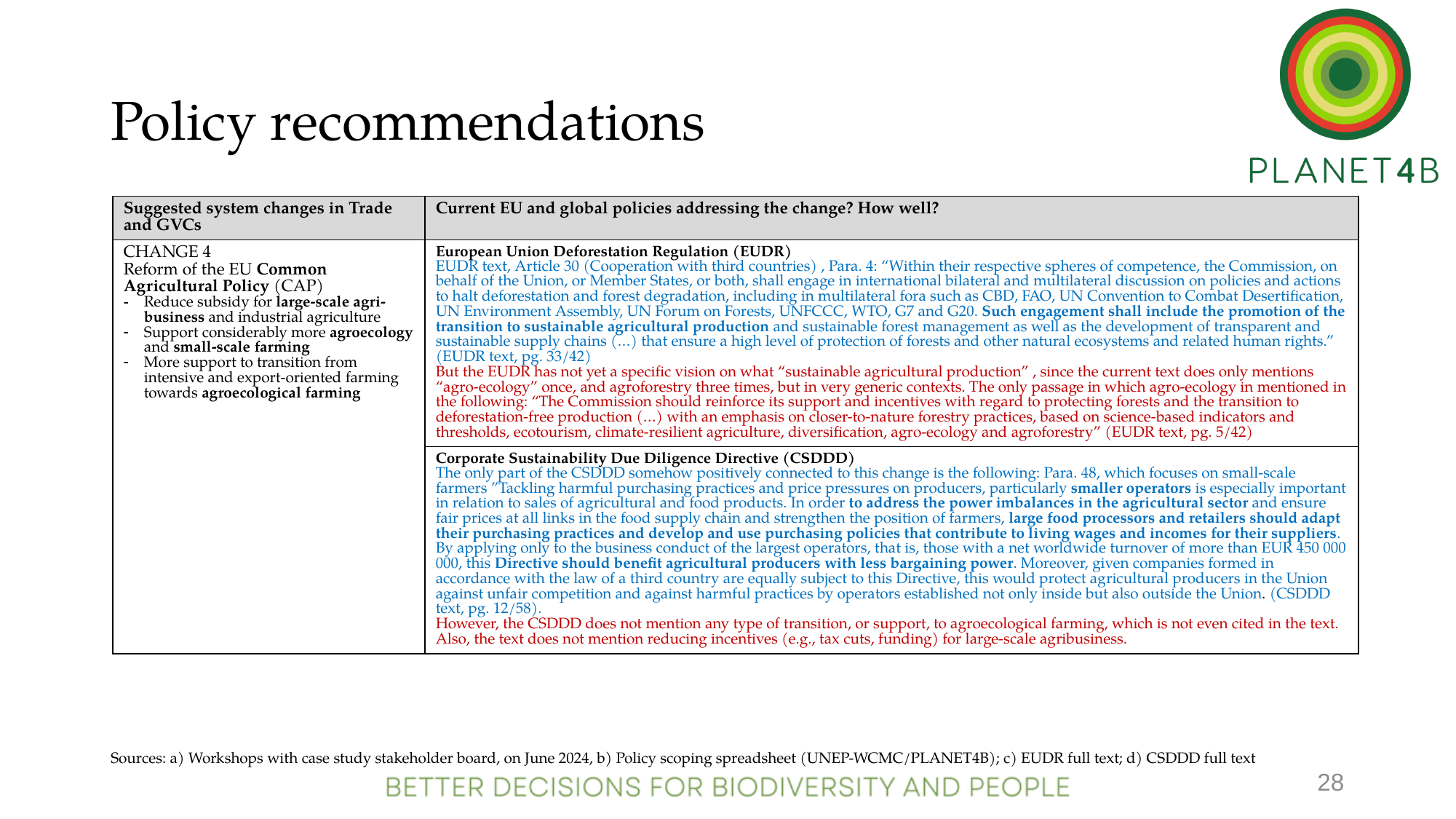

# Policy recommendations
| Suggested system changes in Trade and GVCs | Current EU and global policies addressing the change? How well? |
| --- | --- |
| CHANGE 4 Reform of the EU Common Agricultural Policy (CAP) Reduce subsidy for large-scale agri-business and industrial agriculture Support considerably more agroecology and small-scale farming More support to transition from intensive and export-oriented farming towards agroecological farming | European Union Deforestation Regulation (EUDR) EUDR text, Article 30 (Cooperation with third countries) , Para. 4: “Within their respective spheres of competence, the Commission, on behalf of the Union, or Member States, or both, shall engage in international bilateral and multilateral discussion on policies and actions to halt deforestation and forest degradation, including in multilateral fora such as CBD, FAO, UN Convention to Combat Desertification, UN Environment Assembly, UN Forum on Forests, UNFCCC, WTO, G7 and G20. Such engagement shall include the promotion of the transition to sustainable agricultural production and sustainable forest management as well as the development of transparent and sustainable supply chains (…) that ensure a high level of protection of forests and other natural ecosystems and related human rights.” (EUDR text, pg. 33/42)  But the EUDR has not yet a specific vision on what “sustainable agricultural production” , since the current text does only mentions “agro-ecology” once, and agroforestry three times, but in very generic contexts. The only passage in which agro-ecology in mentioned in the following: “The Commission should reinforce its support and incentives with regard to protecting forests and the transition to deforestation-free production (…) with an emphasis on closer-to-nature forestry practices, based on science-based indicators and thresholds, ecotourism, climate-resilient agriculture, diversification, agro-ecology and agroforestry” (EUDR text, pg. 5/42) |
|  | Corporate Sustainability Due Diligence Directive (CSDDD) The only part of the CSDDD somehow positively connected to this change is the following: Para. 48, which focuses on small-scale farmers ”Tackling harmful purchasing practices and price pressures on producers, particularly smaller operators is especially important in relation to sales of agricultural and food products. In order to address the power imbalances in the agricultural sector and ensure fair prices at all links in the food supply chain and strengthen the position of farmers, large food processors and retailers should adapt their purchasing practices and develop and use purchasing policies that contribute to living wages and incomes for their suppliers. By applying only to the business conduct of the largest operators, that is, those with a net worldwide turnover of more than EUR 450 000 000, this Directive should benefit agricultural producers with less bargaining power. Moreover, given companies formed in accordance with the law of a third country are equally subject to this Directive, this would protect agricultural producers in the Union against unfair competition and against harmful practices by operators established not only inside but also outside the Union. (CSDDD text, pg. 12/58). However, the CSDDD does not mention any type of transition, or support, to agroecological farming, which is not even cited in the text. Also, the text does not mention reducing incentives (e.g., tax cuts, funding) for large-scale agribusiness. |

Sources: a) Workshops with case study stakeholder board, on June 2024, b) Policy scoping spreadsheet (UNEP-WCMC/PLANET4B); c) EUDR full text; d) CSDDD full text
28